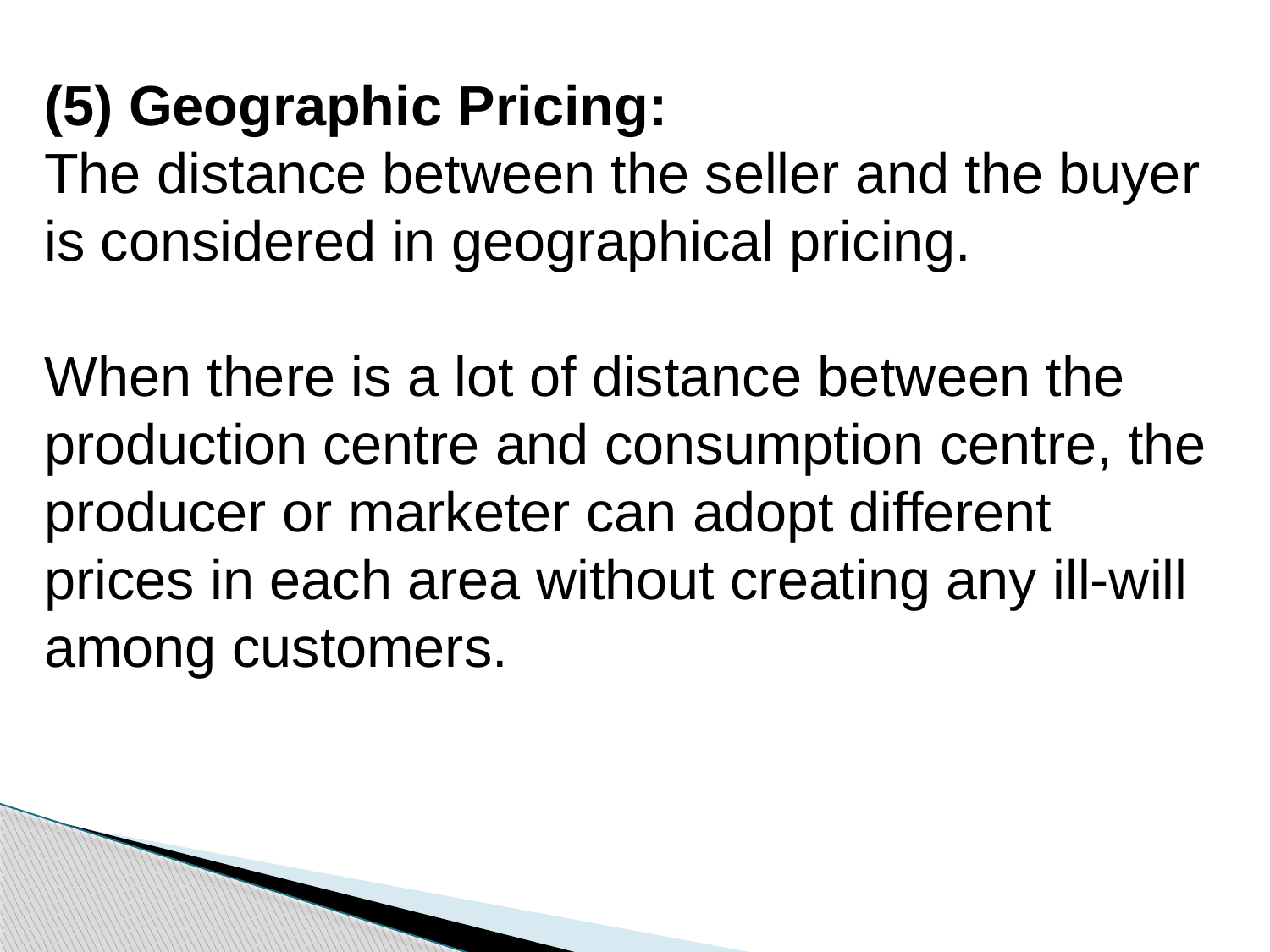

(5) Geographic Pricing:
The distance between the seller and the buyer is considered in geographical pricing.

When there is a lot of distance between the production centre and consumption centre, the producer or marketer can adopt different prices in each area without creating any ill-will among customers.